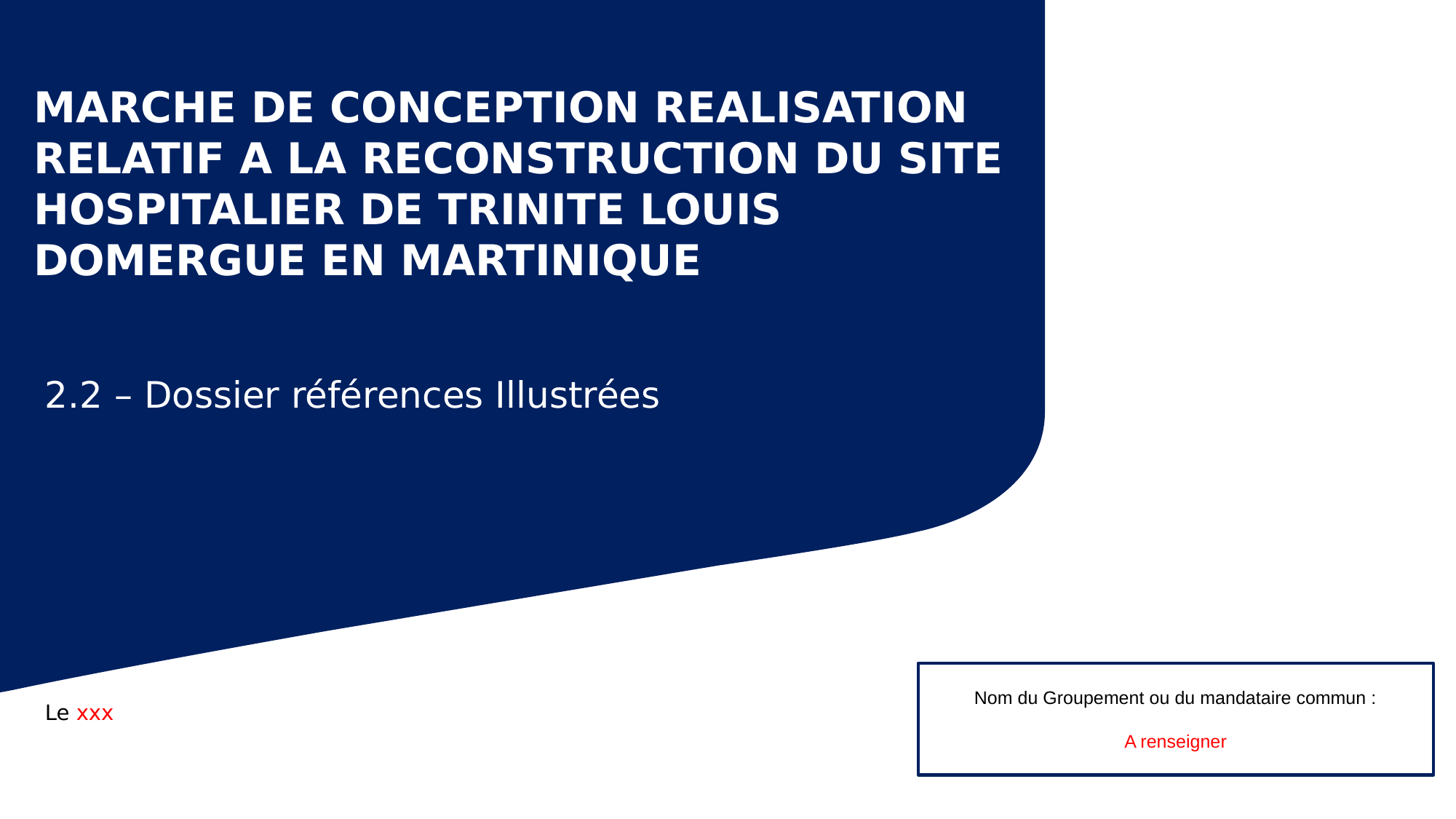

MARCHE DE CONCEPTION REALISATION RELATIF A LA RECONSTRUCTION DU SITE HOSPITALIER DE TRINITE LOUIS DOMERGUE EN MARTINIQUE
NOTICE POUR REMPLIR LE DOCUMENT :

Choisir deux références par compétences dont l’objet est de nature équivalente à l’objet du futur marché,
Case « illustrations » :
Expression libre permettant au jury d’apprécier la qualité architecturale et technique de l’ouvrage.
Tableau à droite: compléter les informations demandées de la référence.
2.2 – Dossier références Illustrées
Nom du Groupement ou du mandataire commun :

A renseigner
Le xxx